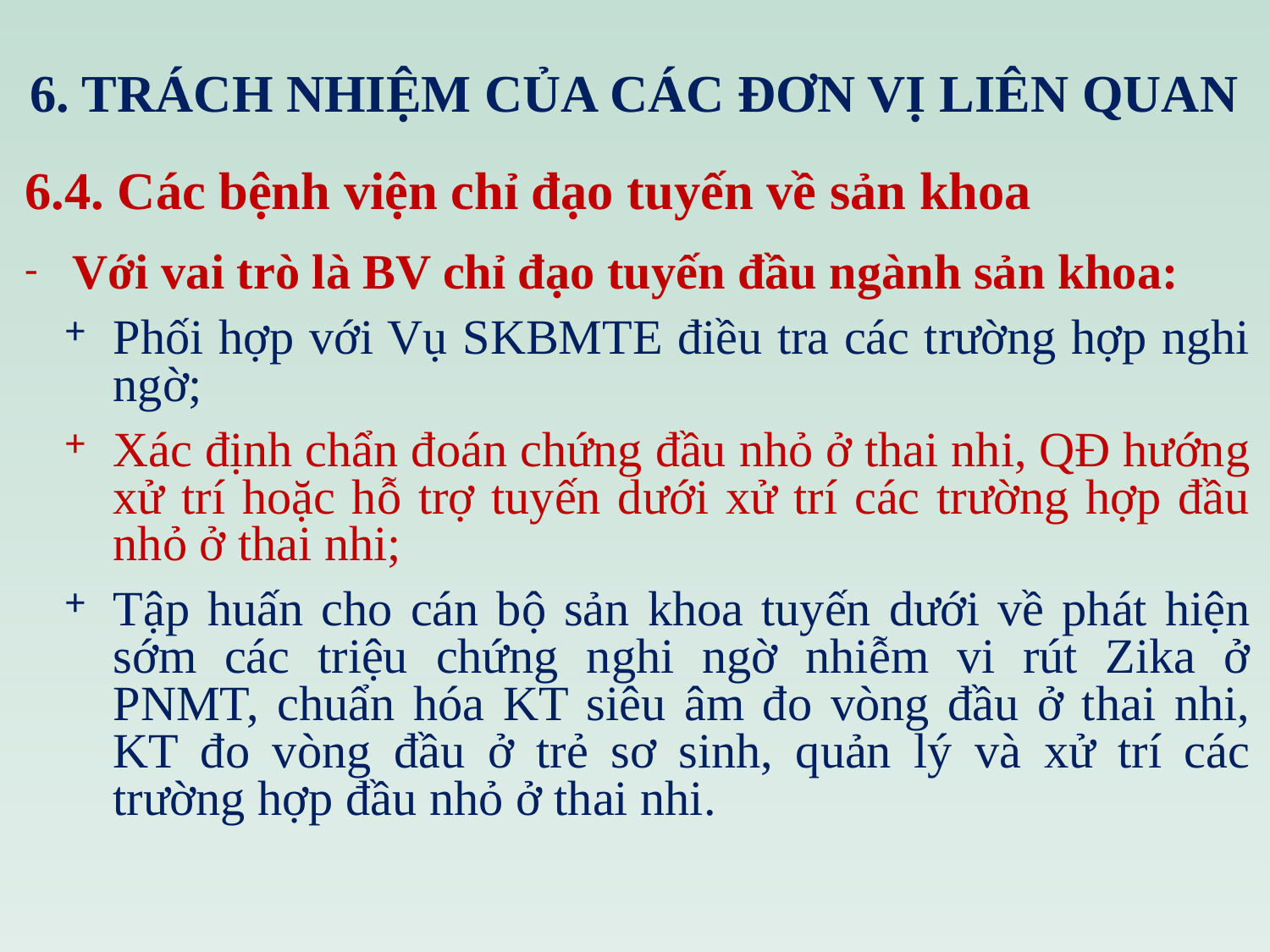

# 6. TRÁCH NHIỆM CỦA CÁC ĐƠN VỊ LIÊN QUAN
6.4. Các bệnh viện chỉ đạo tuyến về sản khoa
Với vai trò là BV chỉ đạo tuyến đầu ngành sản khoa:
Phối hợp với Vụ SKBMTE điều tra các trường hợp nghi ngờ;
Xác định chẩn đoán chứng đầu nhỏ ở thai nhi, QĐ hướng xử trí hoặc hỗ trợ tuyến dưới xử trí các trường hợp đầu nhỏ ở thai nhi;
Tập huấn cho cán bộ sản khoa tuyến dưới về phát hiện sớm các triệu chứng nghi ngờ nhiễm vi rút Zika ở PNMT, chuẩn hóa KT siêu âm đo vòng đầu ở thai nhi, KT đo vòng đầu ở trẻ sơ sinh, quản lý và xử trí các trường hợp đầu nhỏ ở thai nhi.